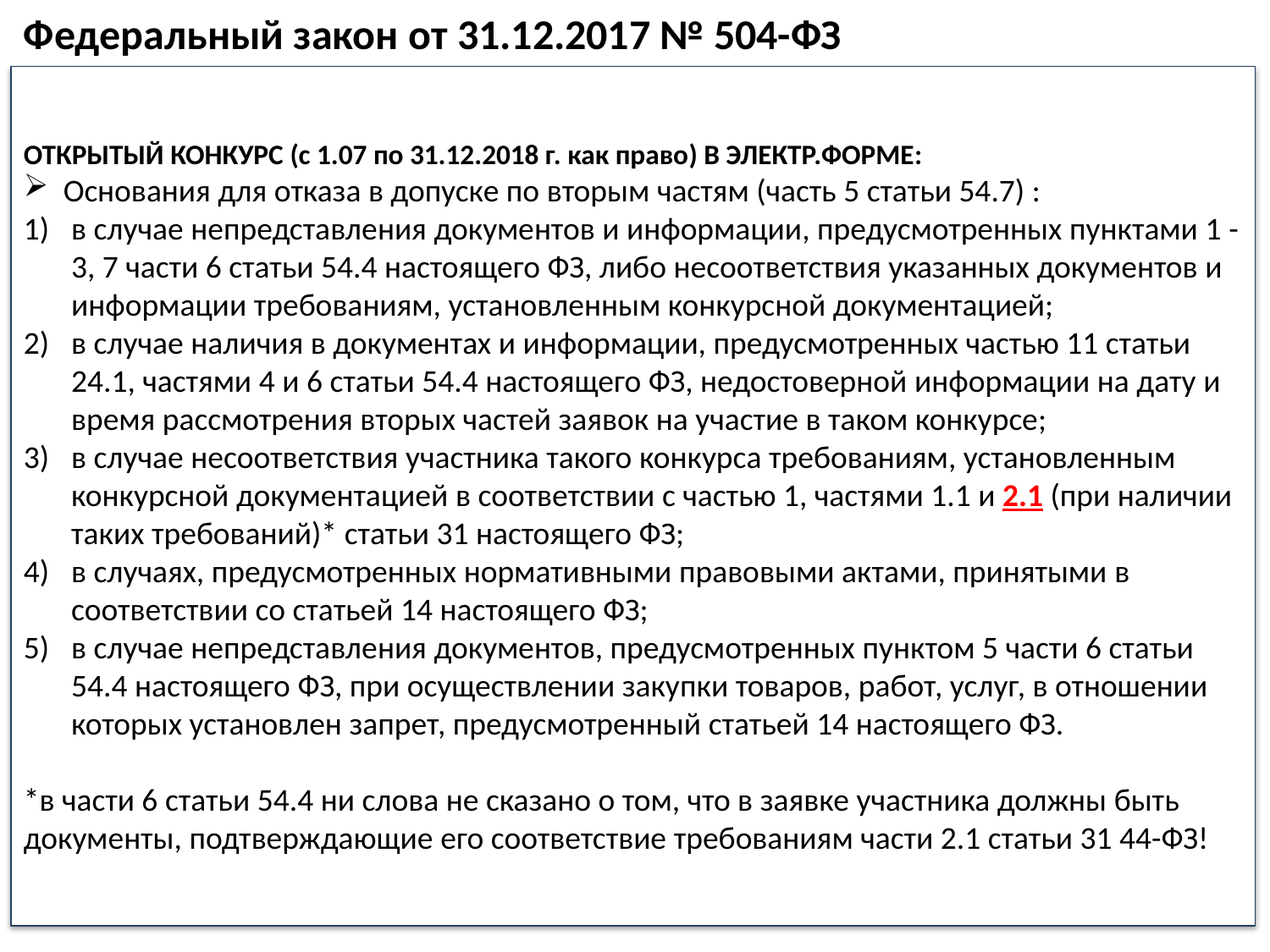

Федеральный закон от 31.12.2017 № 504-ФЗ
ОТКРЫТЫЙ КОНКУРС (c 1.07 по 31.12.2018 г. как право) В ЭЛЕКТР.ФОРМЕ:
Основания для отказа в допуске по вторым частям (часть 5 статьи 54.7) :
в случае непредставления документов и информации, предусмотренных пунктами 1 - 3, 7 части 6 статьи 54.4 настоящего ФЗ, либо несоответствия указанных документов и информации требованиям, установленным конкурсной документацией;
в случае наличия в документах и информации, предусмотренных частью 11 статьи 24.1, частями 4 и 6 статьи 54.4 настоящего ФЗ, недостоверной информации на дату и время рассмотрения вторых частей заявок на участие в таком конкурсе;
в случае несоответствия участника такого конкурса требованиям, установленным конкурсной документацией в соответствии с частью 1, частями 1.1 и 2.1 (при наличии таких требований)* статьи 31 настоящего ФЗ;
в случаях, предусмотренных нормативными правовыми актами, принятыми в соответствии со статьей 14 настоящего ФЗ;
в случае непредставления документов, предусмотренных пунктом 5 части 6 статьи 54.4 настоящего ФЗ, при осуществлении закупки товаров, работ, услуг, в отношении которых установлен запрет, предусмотренный статьей 14 настоящего ФЗ.

*в части 6 статьи 54.4 ни слова не сказано о том, что в заявке участника должны быть документы, подтверждающие его соответствие требованиям части 2.1 статьи 31 44-ФЗ!
71